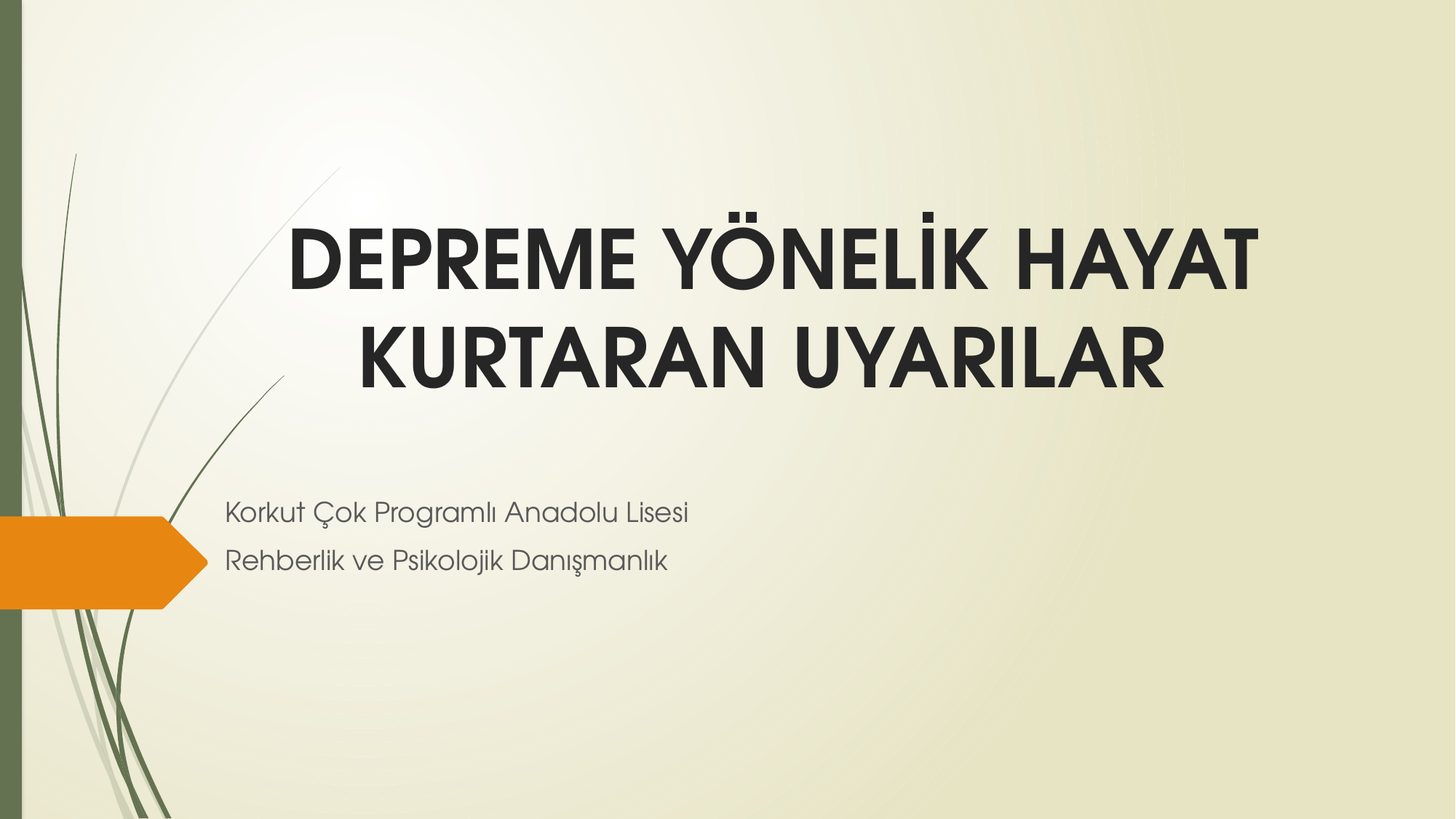

# DEPREME YÖNELİK HAYAT KURTARAN UYARILAR
Korkut Çok Programlı Anadolu Lisesi
Rehberlik ve Psikolojik Danışmanlık